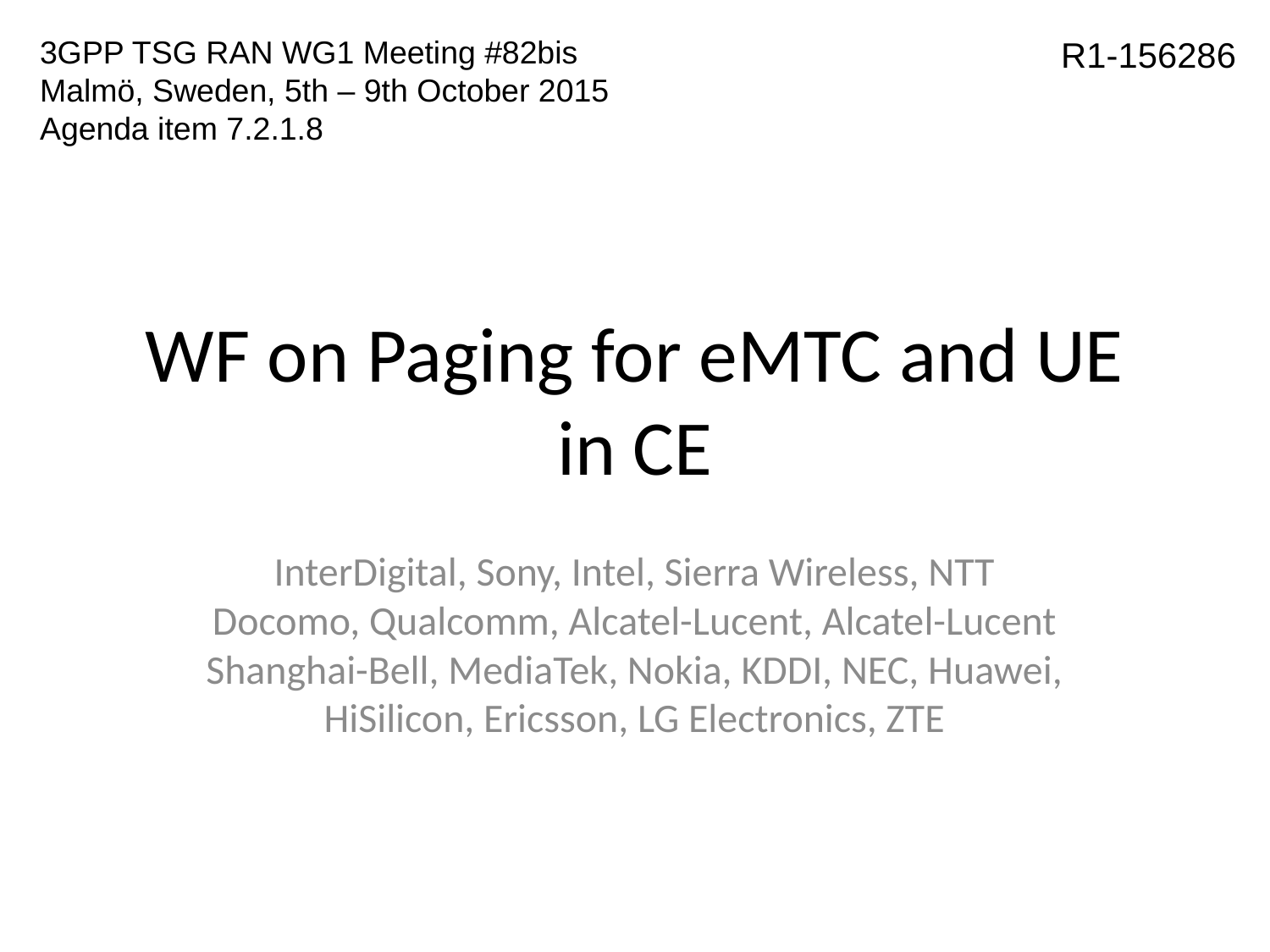

3GPP TSG RAN WG1 Meeting #82bis
Malmö, Sweden, 5th – 9th October 2015
Agenda item 7.2.1.8
R1-156286
# WF on Paging for eMTC and UE in CE
InterDigital, Sony, Intel, Sierra Wireless, NTT Docomo, Qualcomm, Alcatel-Lucent, Alcatel-Lucent Shanghai-Bell, MediaTek, Nokia, KDDI, NEC, Huawei, HiSilicon, Ericsson, LG Electronics, ZTE